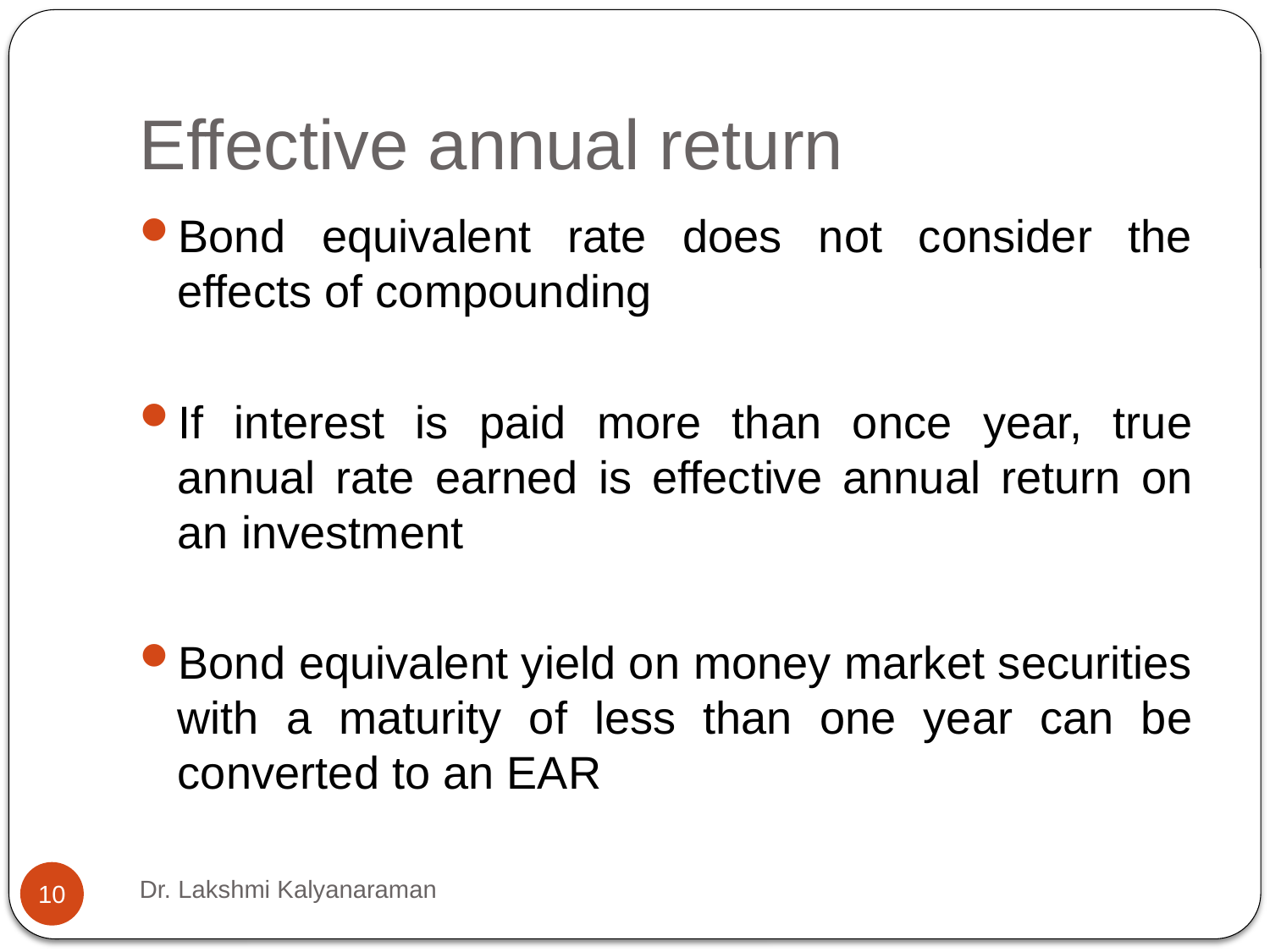

# Effective annual return
Bond equivalent rate does not consider the effects of compounding

If interest is paid more than once year, true annual rate earned is effective annual return on an investment

Bond equivalent yield on money market securities with a maturity of less than one year can be converted to an EAR
Dr. Lakshmi Kalyanaraman
10